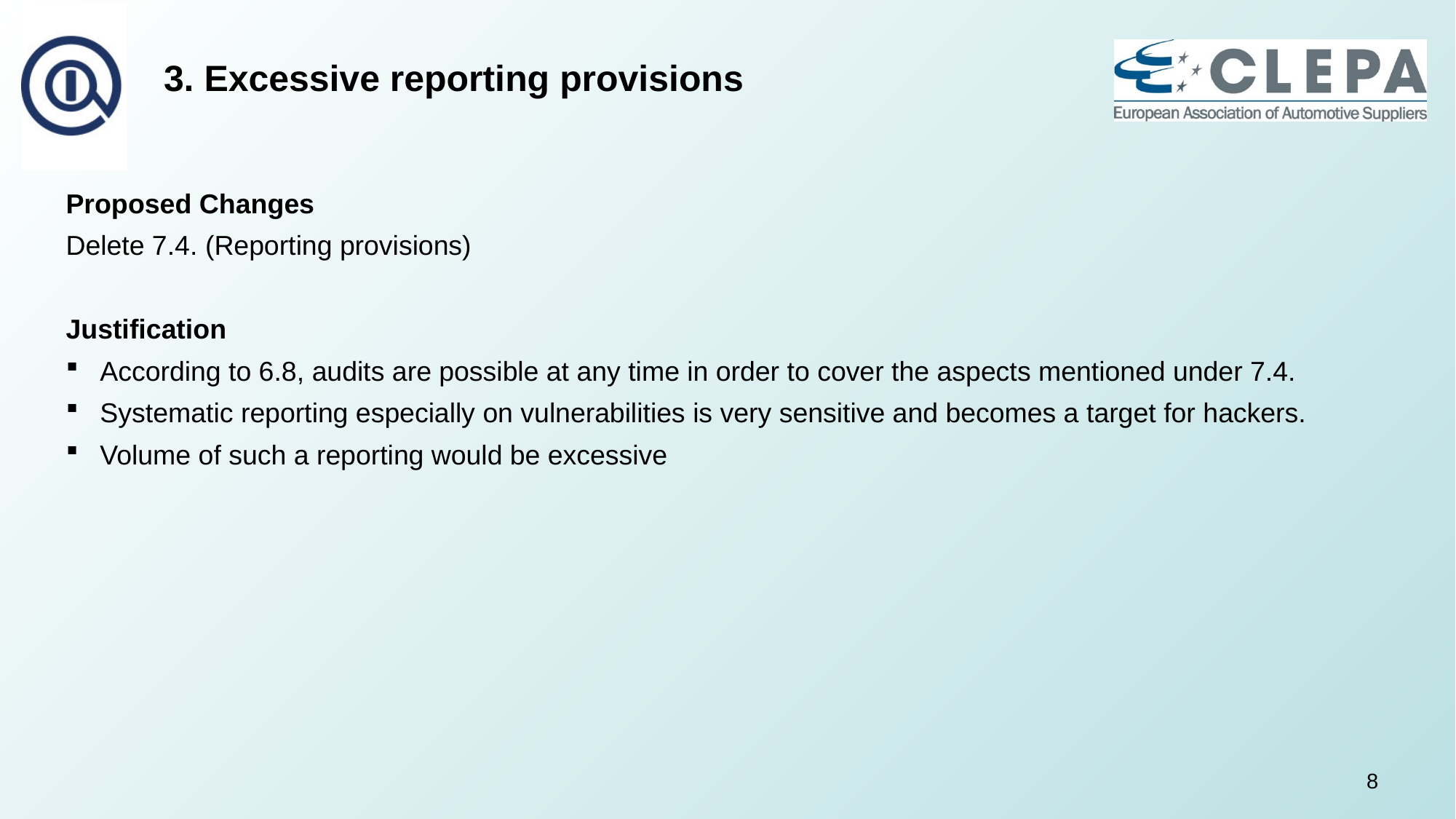

# 3. Excessive reporting provisions
Proposed Changes
Delete 7.4. (Reporting provisions)

Justification
According to 6.8, audits are possible at any time in order to cover the aspects mentioned under 7.4.
Systematic reporting especially on vulnerabilities is very sensitive and becomes a target for hackers.
Volume of such a reporting would be excessive
8